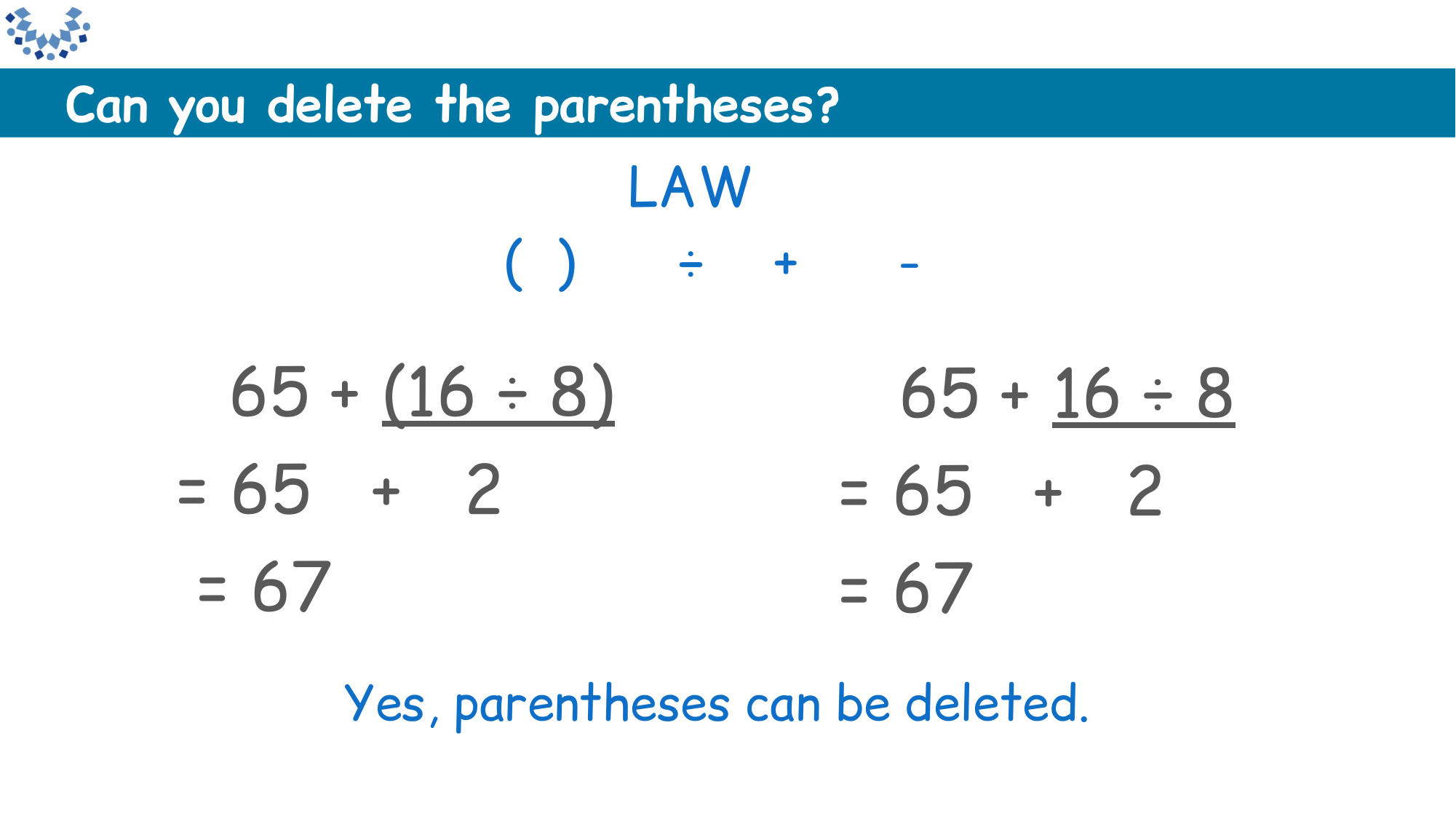

Can you delete the parentheses?
LAW
(  )
+      -
÷
  65 + (16 ÷ 8)
= 65   +   2
= 67
   65 + 16 ÷ 8
= 65   +   2
= 67
Yes, parentheses can be deleted.